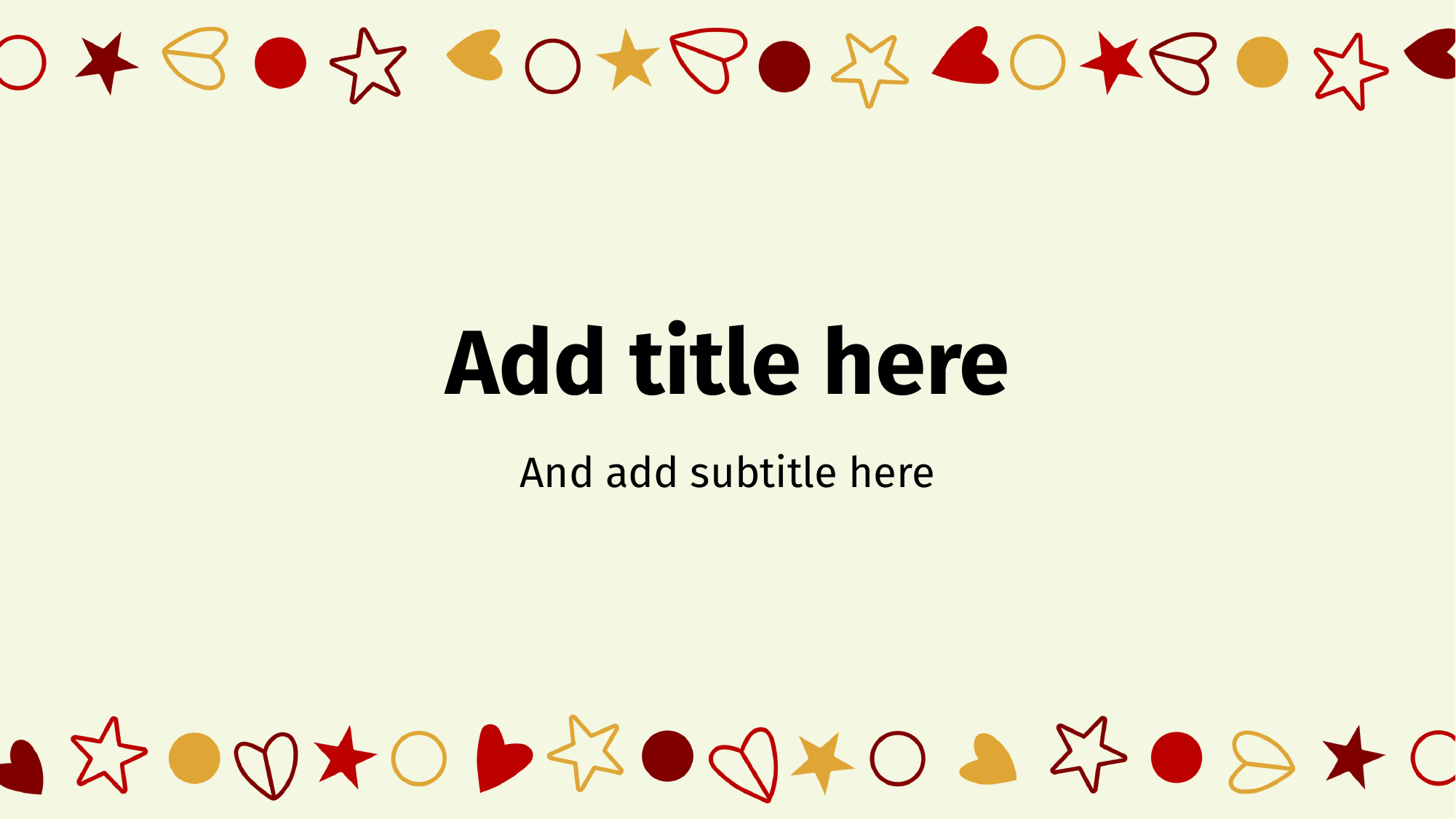

Title slide
# Add title here
And add subtitle here